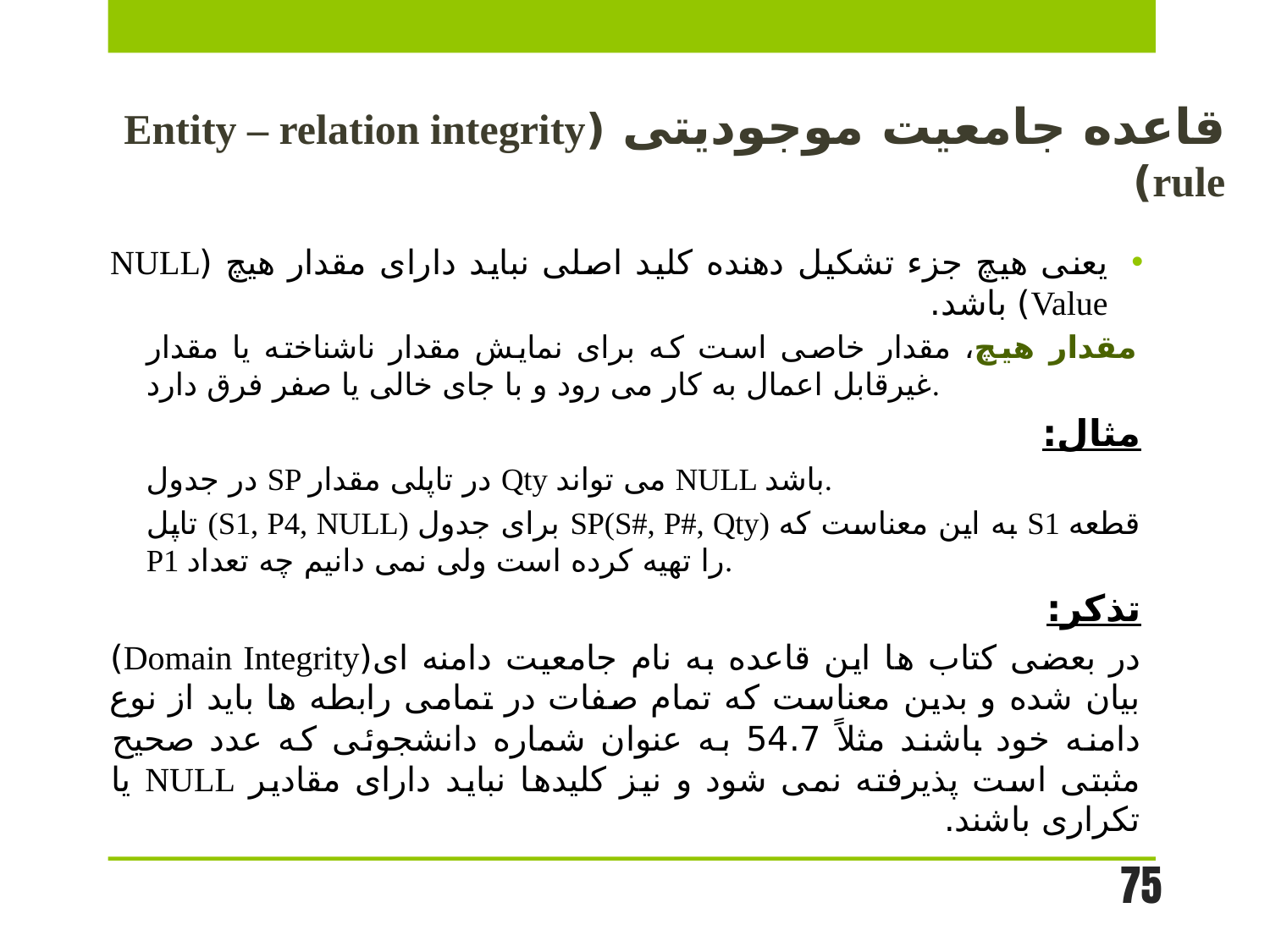

# قاعده جامعيت موجوديتی (Entity – relation integrity rule)
یعنی هیچ جزء تشکیل دهنده کلید اصلی نباید دارای مقدار هیچ (NULL Value) باشد.
مقدار هیچ، مقدار خاصی است که برای نمایش مقدار ناشناخته یا مقدار غیرقابل اعمال به کار می رود و با جای خالی یا صفر فرق دارد.
مثال:
در جدول SP در تاپلی مقدار Qty می تواند NULL باشد.
تاپل (S1, P4, NULL) برای جدول SP(S#, P#, Qty) به این معناست که S1 قطعه P1 را تهیه کرده است ولی نمی دانیم چه تعداد.
تذکر:
در بعضی کتاب ها این قاعده به نام جامعیت دامنه ای(Domain Integrity) بیان شده و بدین معناست که تمام صفات در تمامی رابطه ها باید از نوع دامنه خود باشند مثلاً 54.7 به عنوان شماره دانشجوئی که عدد صحیح مثبتی است پذیرفته نمی شود و نیز کلیدها نباید دارای مقادیر NULL یا تکراری باشند.
75